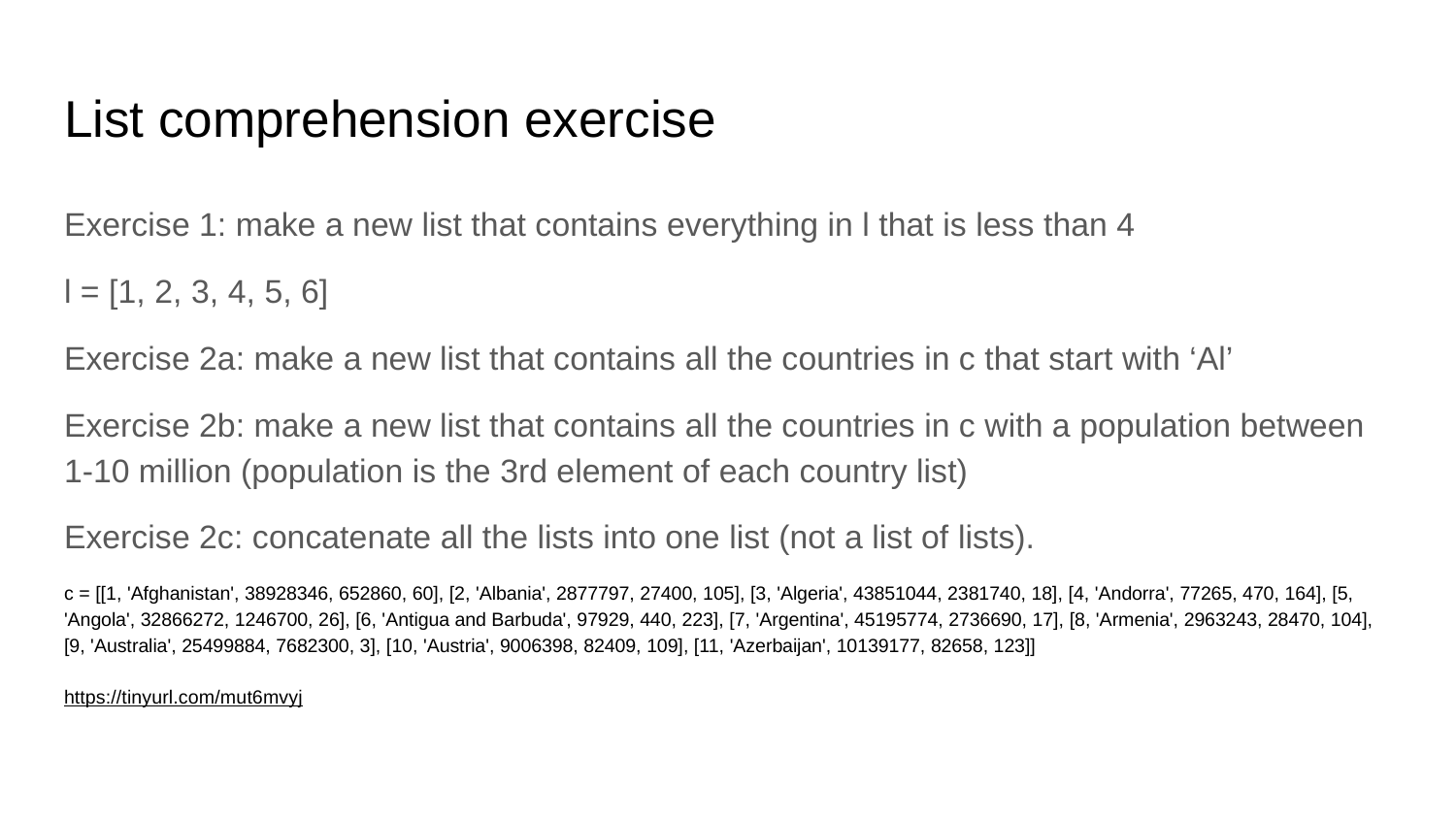

# List comprehension exercise
Exercise 1: make a new list that contains everything in l that is less than 4
l = [1, 2, 3, 4, 5, 6]
Exercise 2a: make a new list that contains all the countries in c that start with ‘Al’
Exercise 2b: make a new list that contains all the countries in c with a population between 1-10 million (population is the 3rd element of each country list)
Exercise 2c: concatenate all the lists into one list (not a list of lists).
c = [[1, 'Afghanistan', 38928346, 652860, 60], [2, 'Albania', 2877797, 27400, 105], [3, 'Algeria', 43851044, 2381740, 18], [4, 'Andorra', 77265, 470, 164], [5, 'Angola', 32866272, 1246700, 26], [6, 'Antigua and Barbuda', 97929, 440, 223], [7, 'Argentina', 45195774, 2736690, 17], [8, 'Armenia', 2963243, 28470, 104], [9, 'Australia', 25499884, 7682300, 3], [10, 'Austria', 9006398, 82409, 109], [11, 'Azerbaijan', 10139177, 82658, 123]]

https://tinyurl.com/mut6mvyj